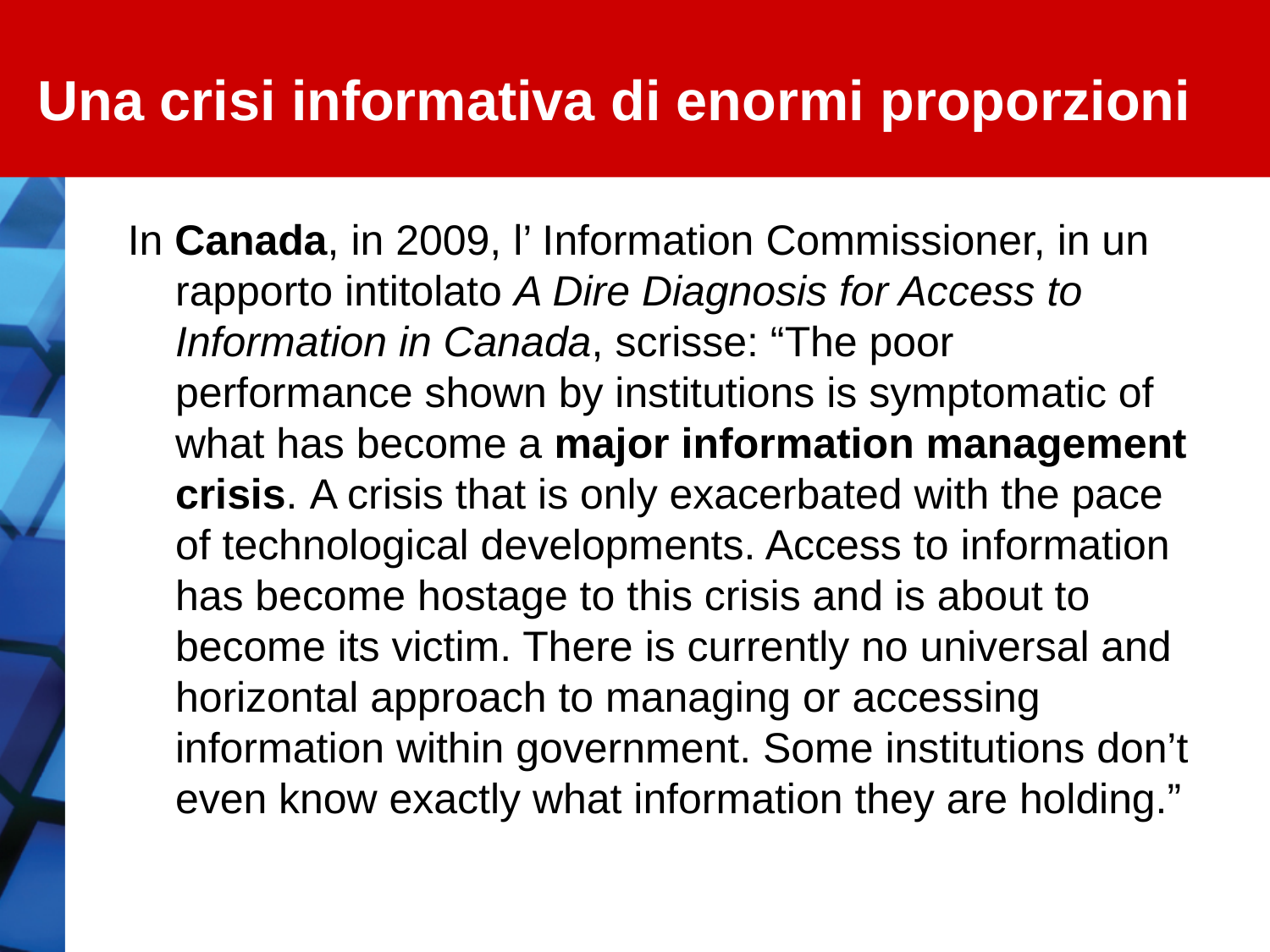

# Una crisi informativa di enormi proporzioni
In Canada, in 2009, l’ Information Commissioner, in un rapporto intitolato A Dire Diagnosis for Access to Information in Canada, scrisse: “The poor performance shown by institutions is symptomatic of what has become a major information management crisis. A crisis that is only exacerbated with the pace of technological developments. Access to information has become hostage to this crisis and is about to become its victim. There is currently no universal and horizontal approach to managing or accessing information within government. Some institutions don’t even know exactly what information they are holding.”